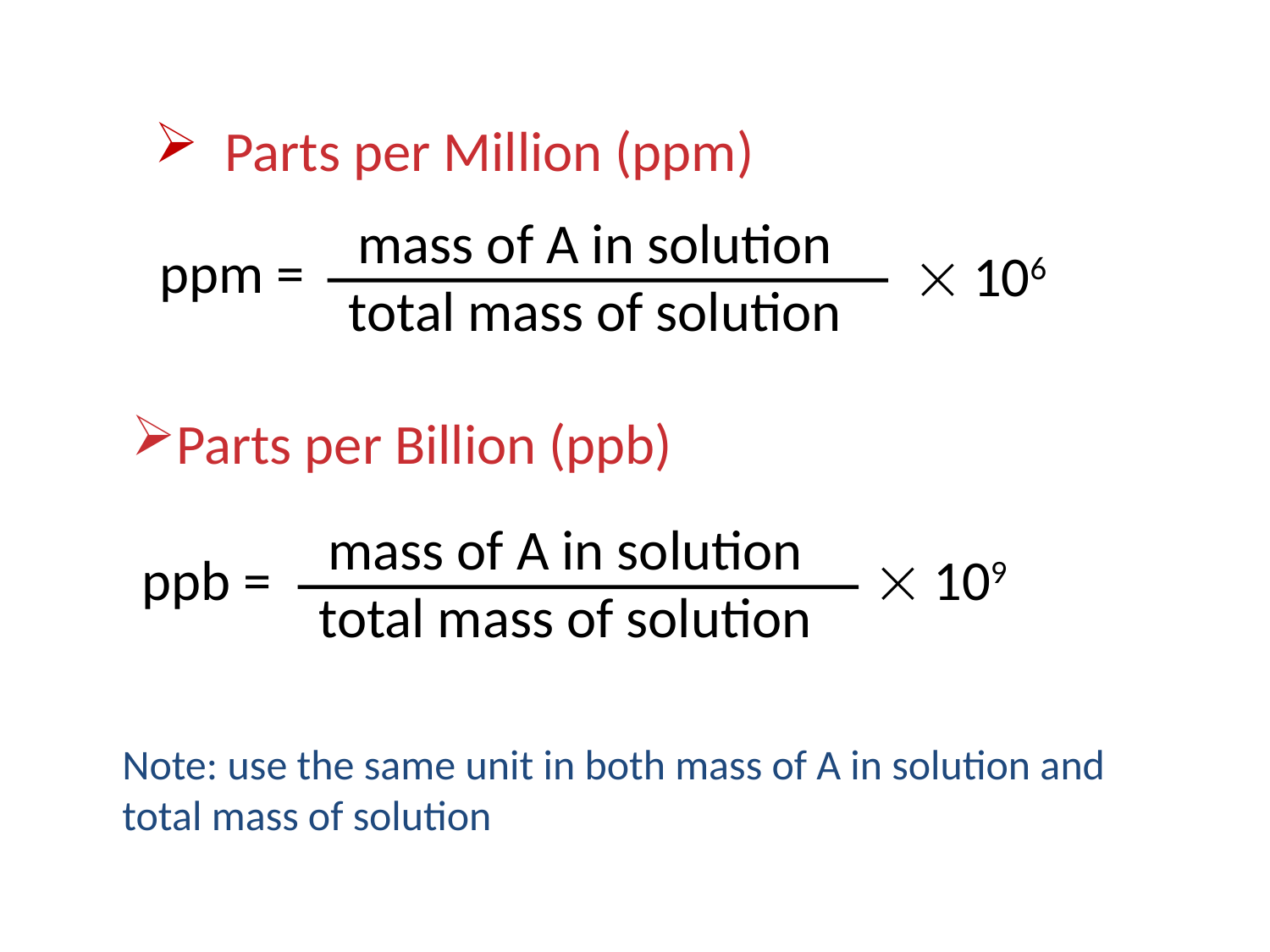

Parts per Million (ppm)

mass of A in solution
total mass of solution

ppm =
× 106
Parts per Billion (ppb)

mass of A in solution
total mass of solution

ppb =
× 109
Note: use the same unit in both mass of A in solution and total mass of solution